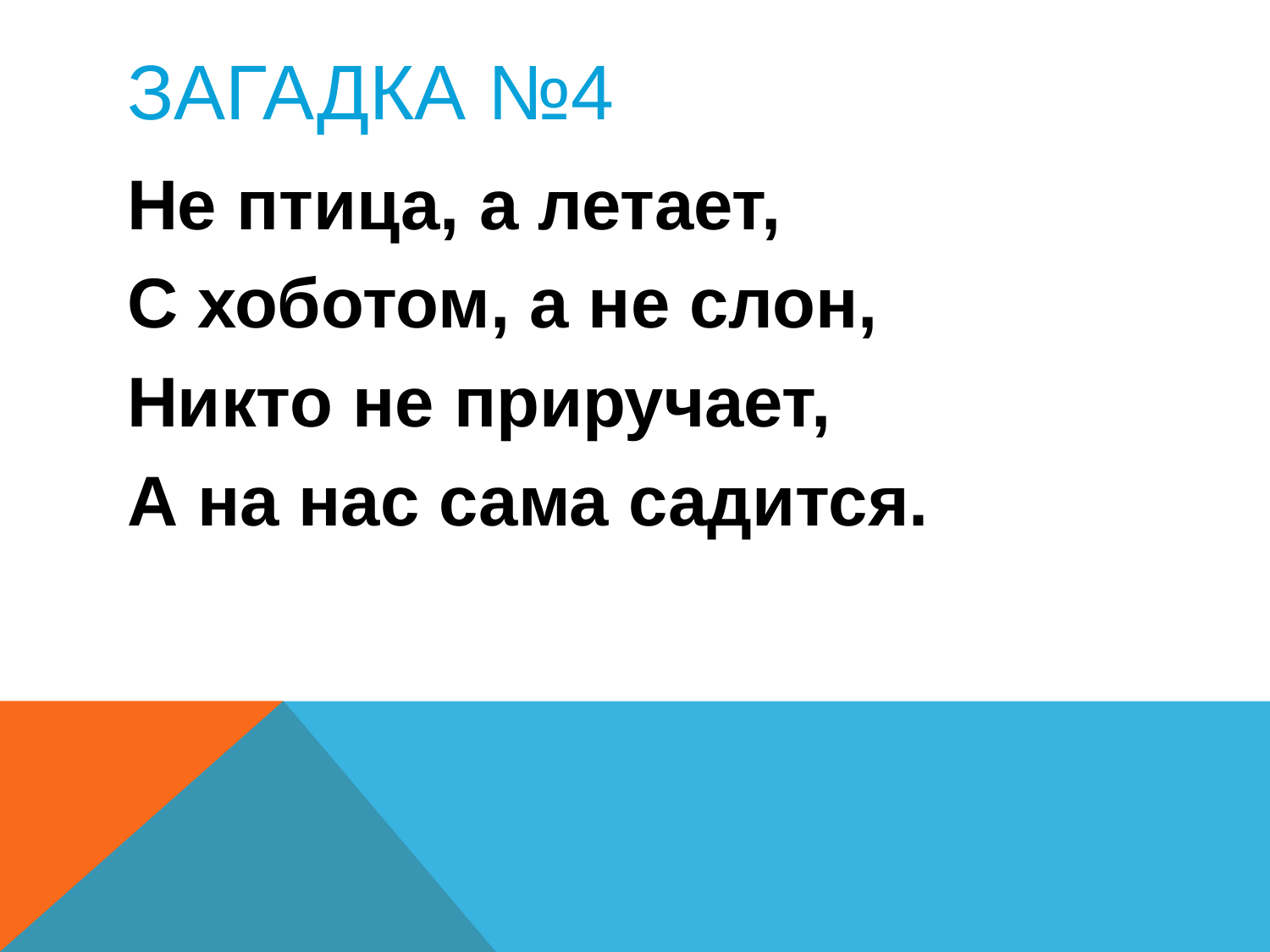

# ЗАГАДКА №4
Не птица, а летает,
С хоботом, а не слон,
Никто не приручает,
А на нас сама садится.